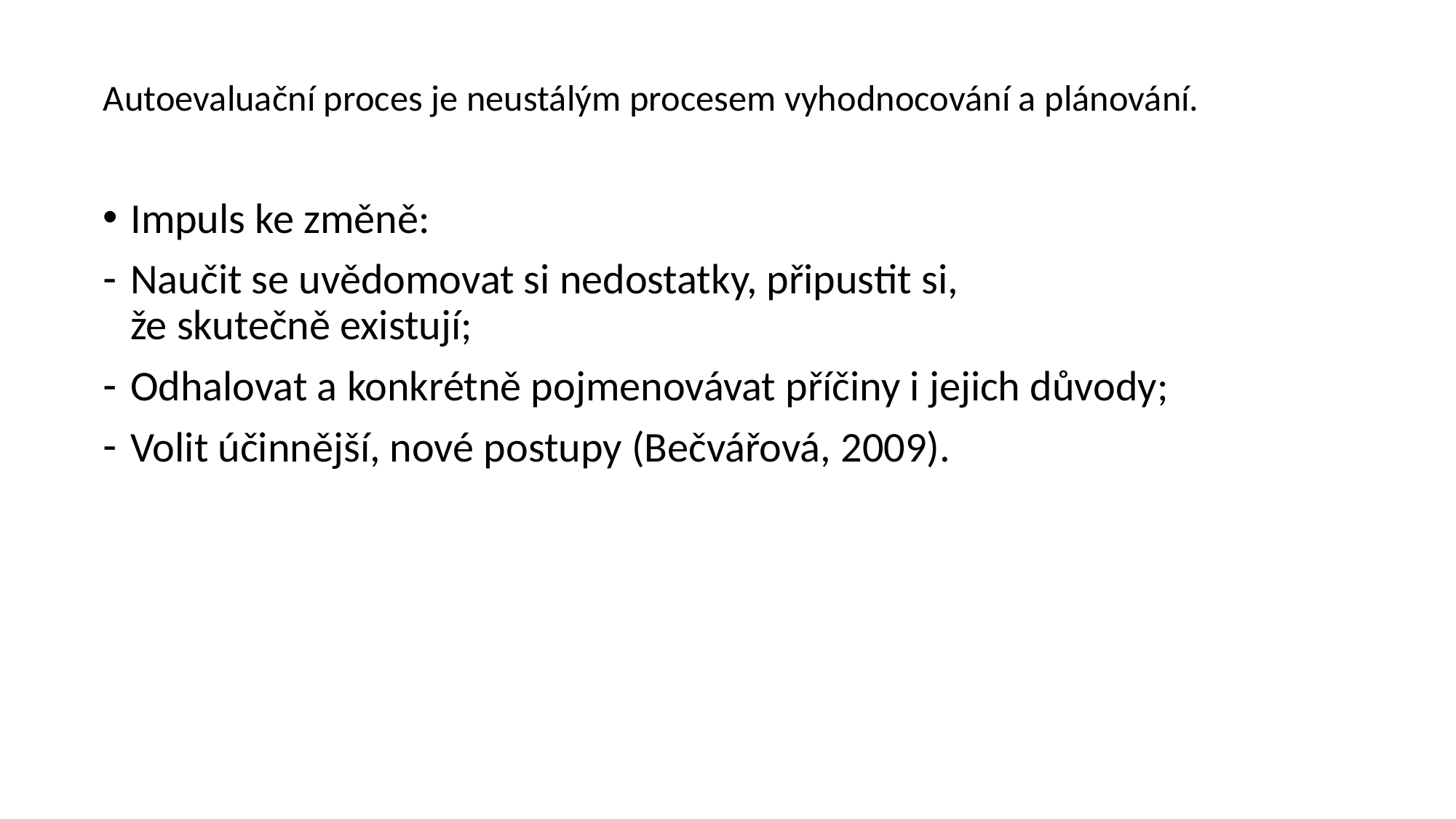

# Autoevaluační proces je neustálým procesem vyhodnocování a plánování.
Impuls ke změně:
Naučit se uvědomovat si nedostatky, připustit si,
že skutečně existují;
Odhalovat a konkrétně pojmenovávat příčiny i jejich důvody;
Volit účinnější, nové postupy (Bečvářová, 2009).